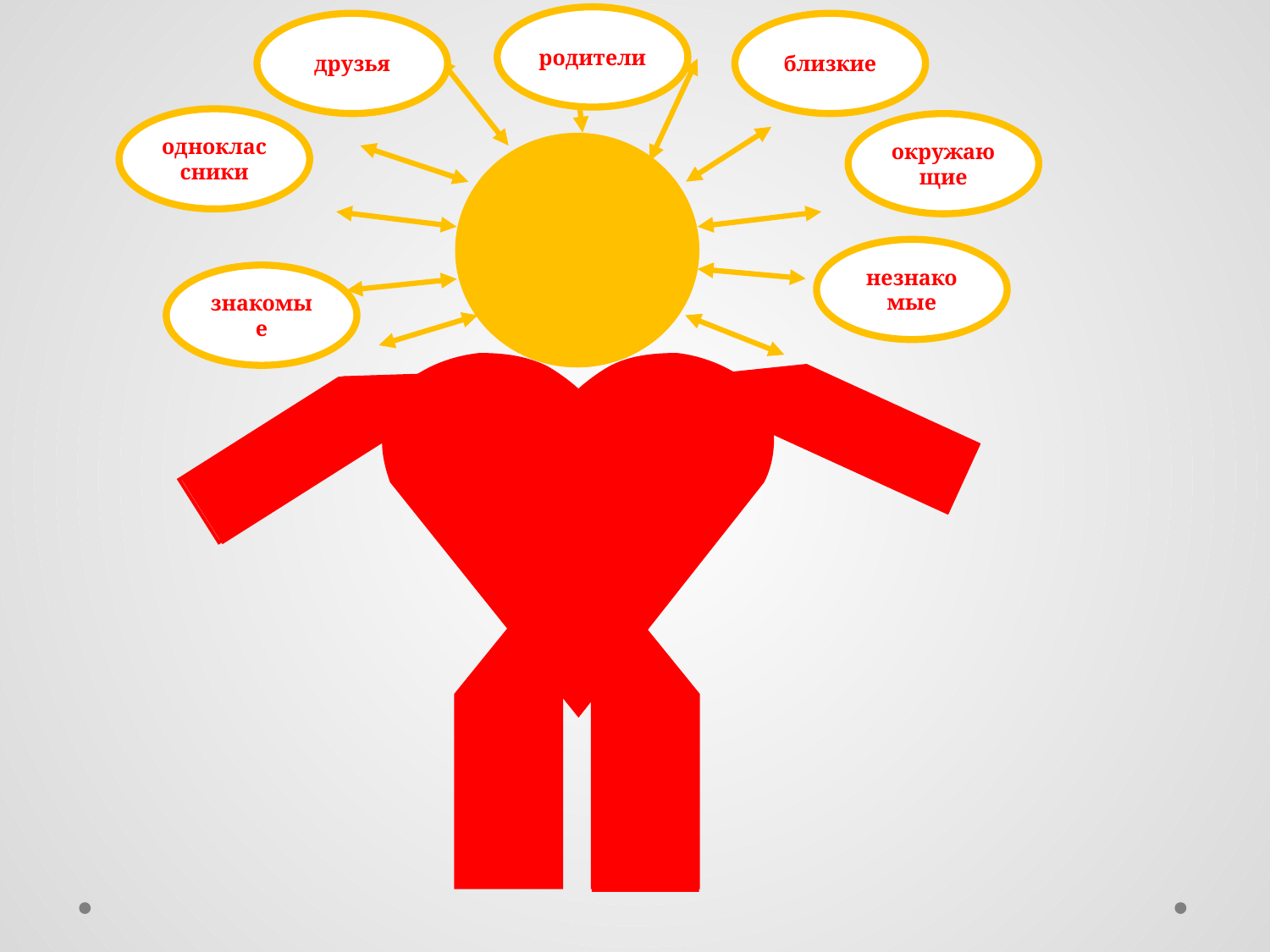

родители
близкие
друзья

одноклассники
окружающие

незнако
мые
знакомые